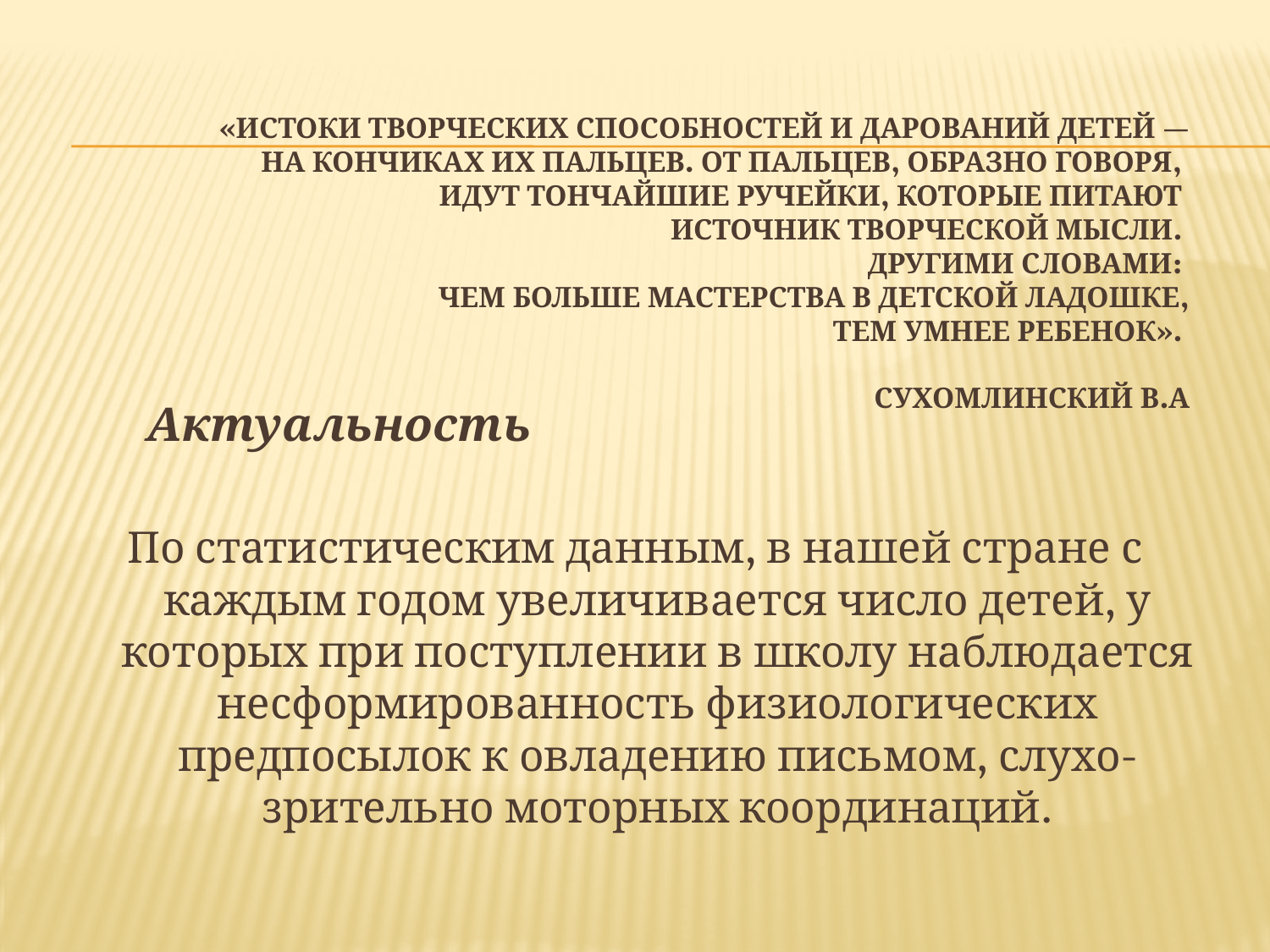

# «Истоки творческих способностей и дарований детей — на кончиках их пальцев. От пальцев, образно говоря, идут тончайшие ручейки, которые питают источник творческой мысли. Другими словами: чем больше мастерства в детской ладошке, тем умнее ребенок». Сухомлинский В.А

      Актуальность

По статистическим данным, в нашей стране с каждым годом увеличивается число детей, у которых при поступлении в школу наблюдается несформированность физиологических предпосылок к овладению письмом, слухо- зрительно моторных координаций.